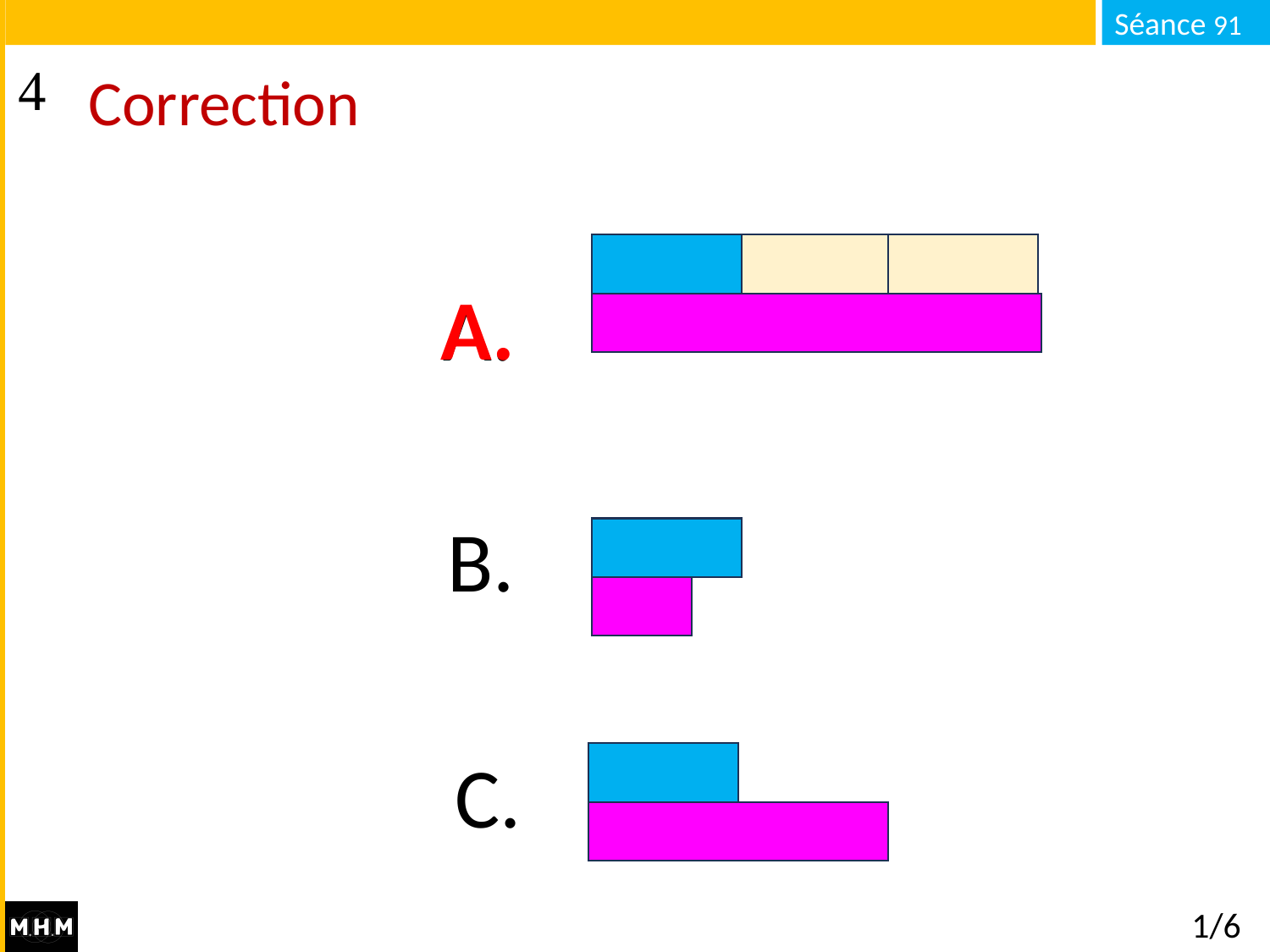

# Correction

A.
A.

B.

C.

1/6